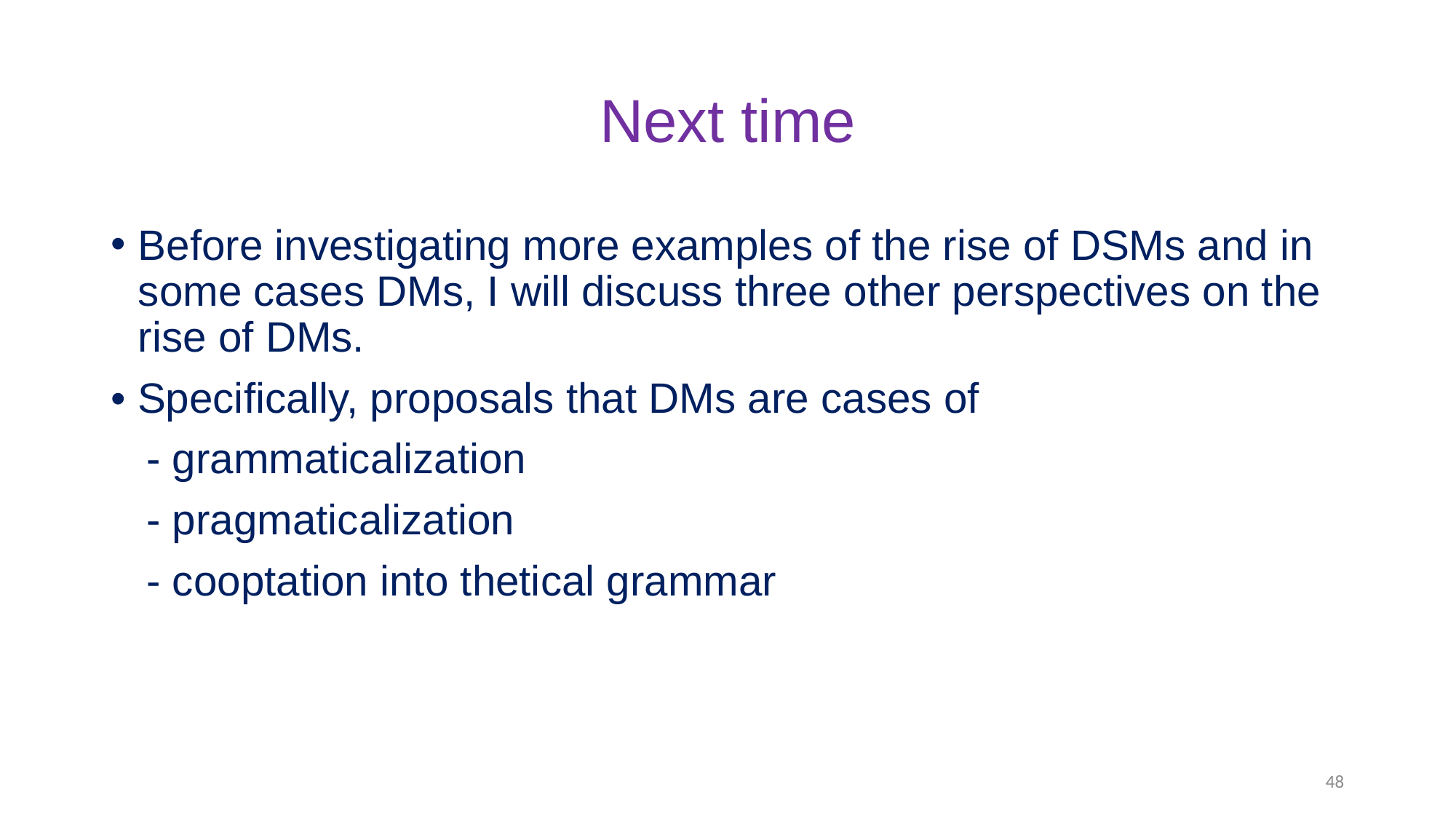

# Next time
Before investigating more examples of the rise of DSMs and in some cases DMs, I will discuss three other perspectives on the rise of DMs.
• Specifically, proposals that DMs are cases of
   - grammaticalization
   - pragmaticalization
   - cooptation into thetical grammar

48